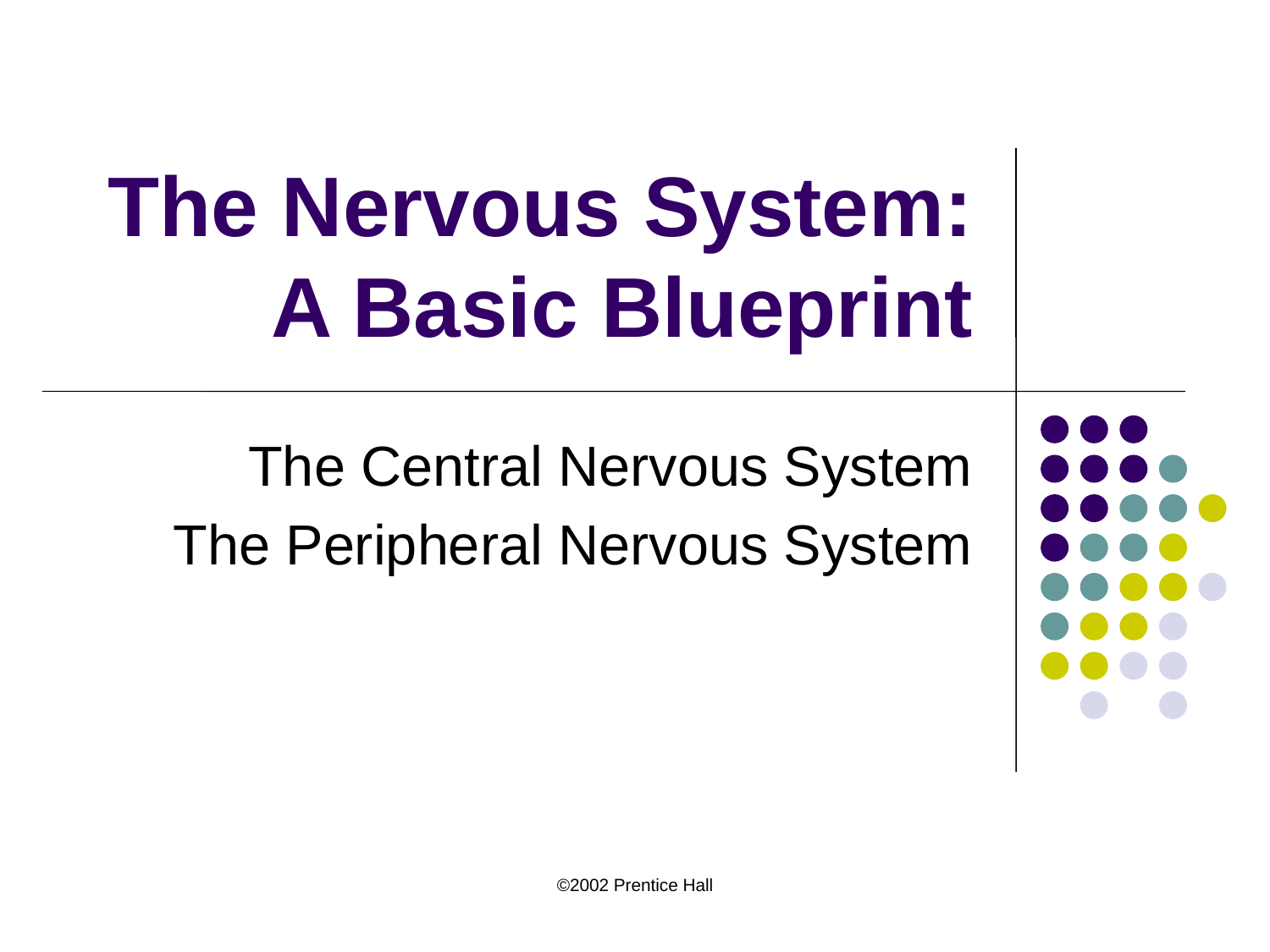

# The Nervous System: A Basic Blueprint
The Central Nervous System
The Peripheral Nervous System
©2002 Prentice Hall